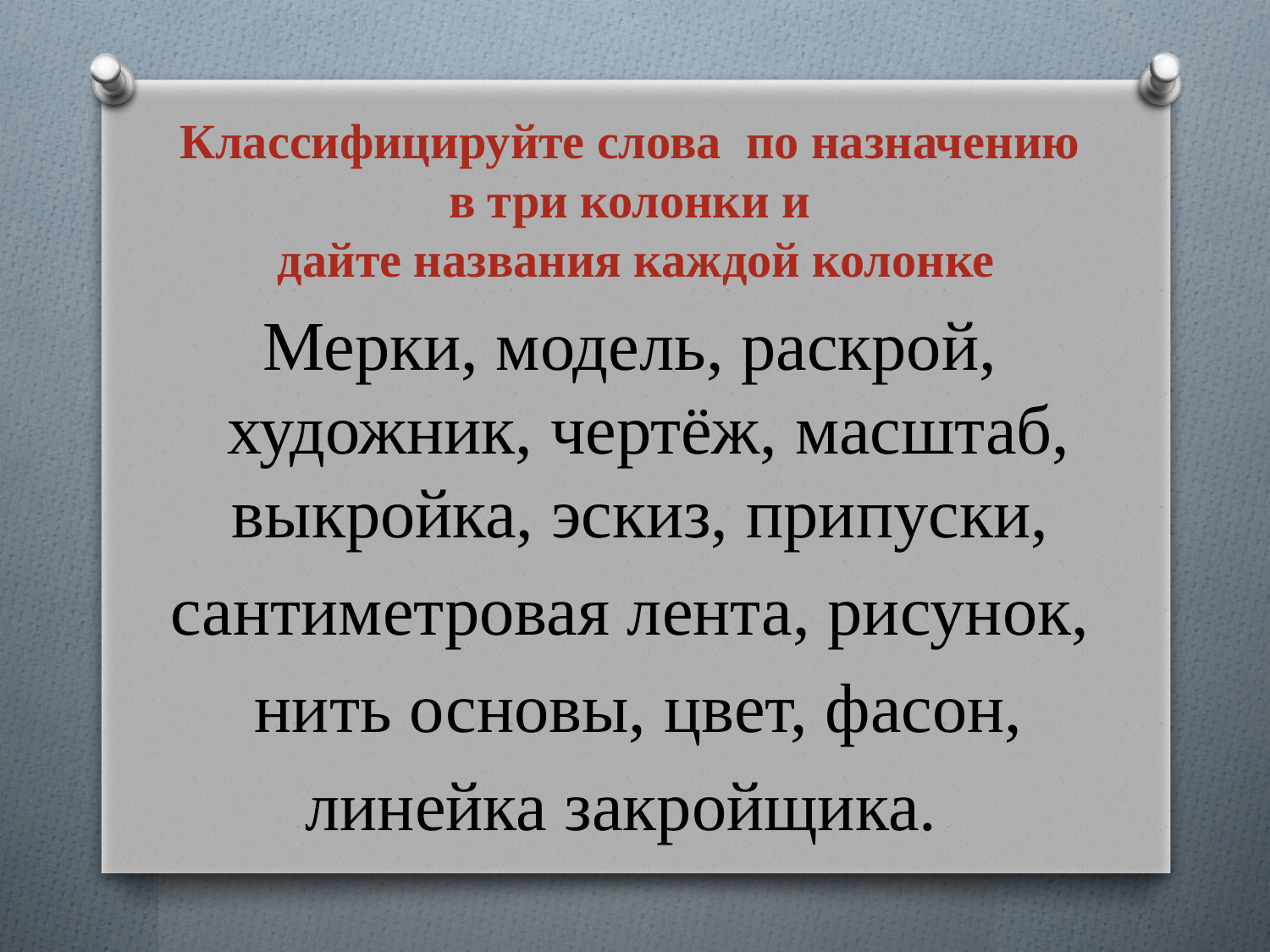

# Классифицируйте слова  по назначению в три колонки и дайте названия каждой колонке
Мерки, модель, раскрой, художник, чертёж, масштаб, выкройка, эскиз, припуски,
сантиметровая лента, рисунок,
 нить основы, цвет, фасон,
линейка закройщика.